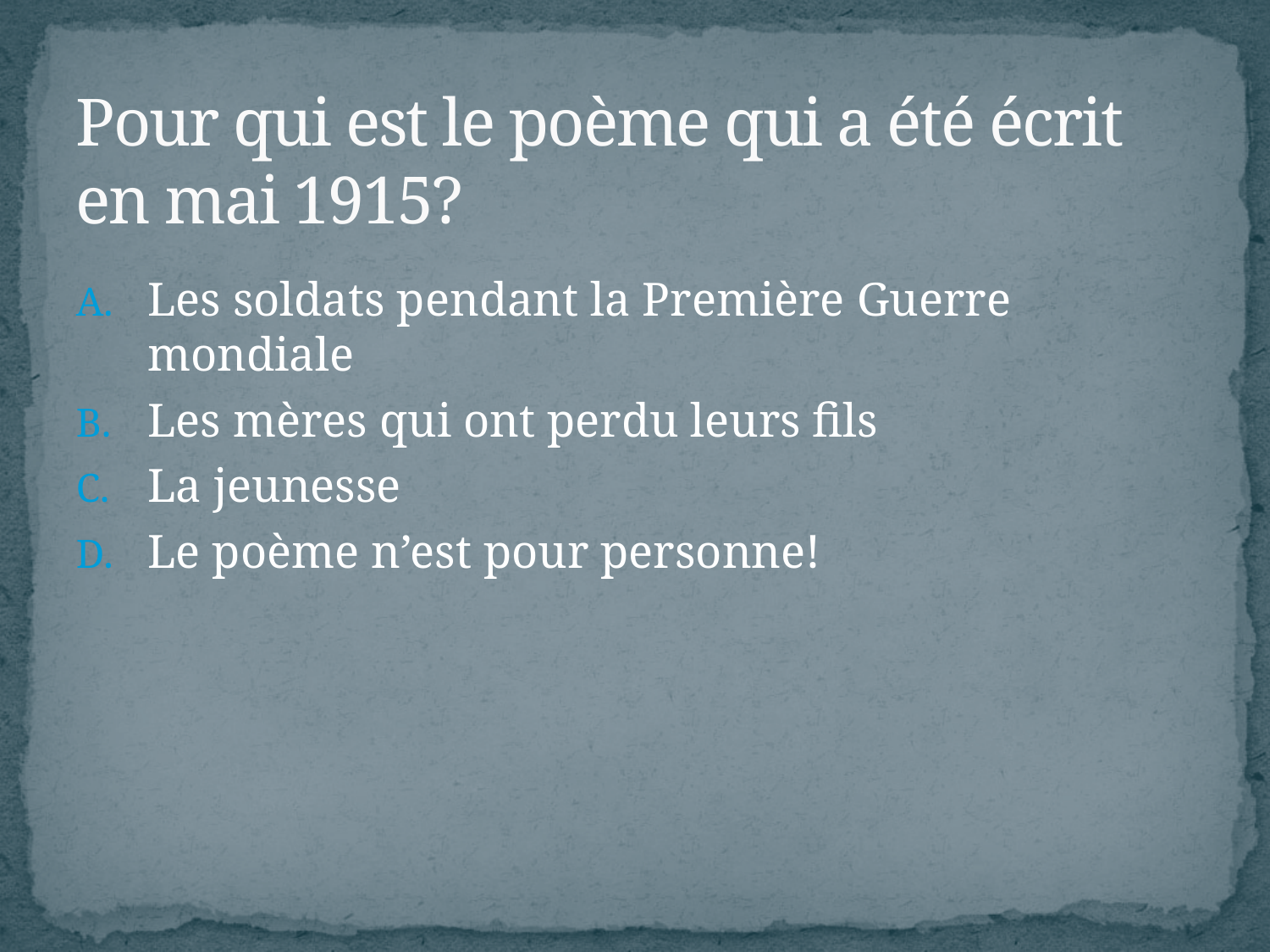

# Pour qui est le poème qui a été écrit en mai 1915?
Les soldats pendant la Première Guerre mondiale
Les mères qui ont perdu leurs fils
La jeunesse
Le poème n’est pour personne!